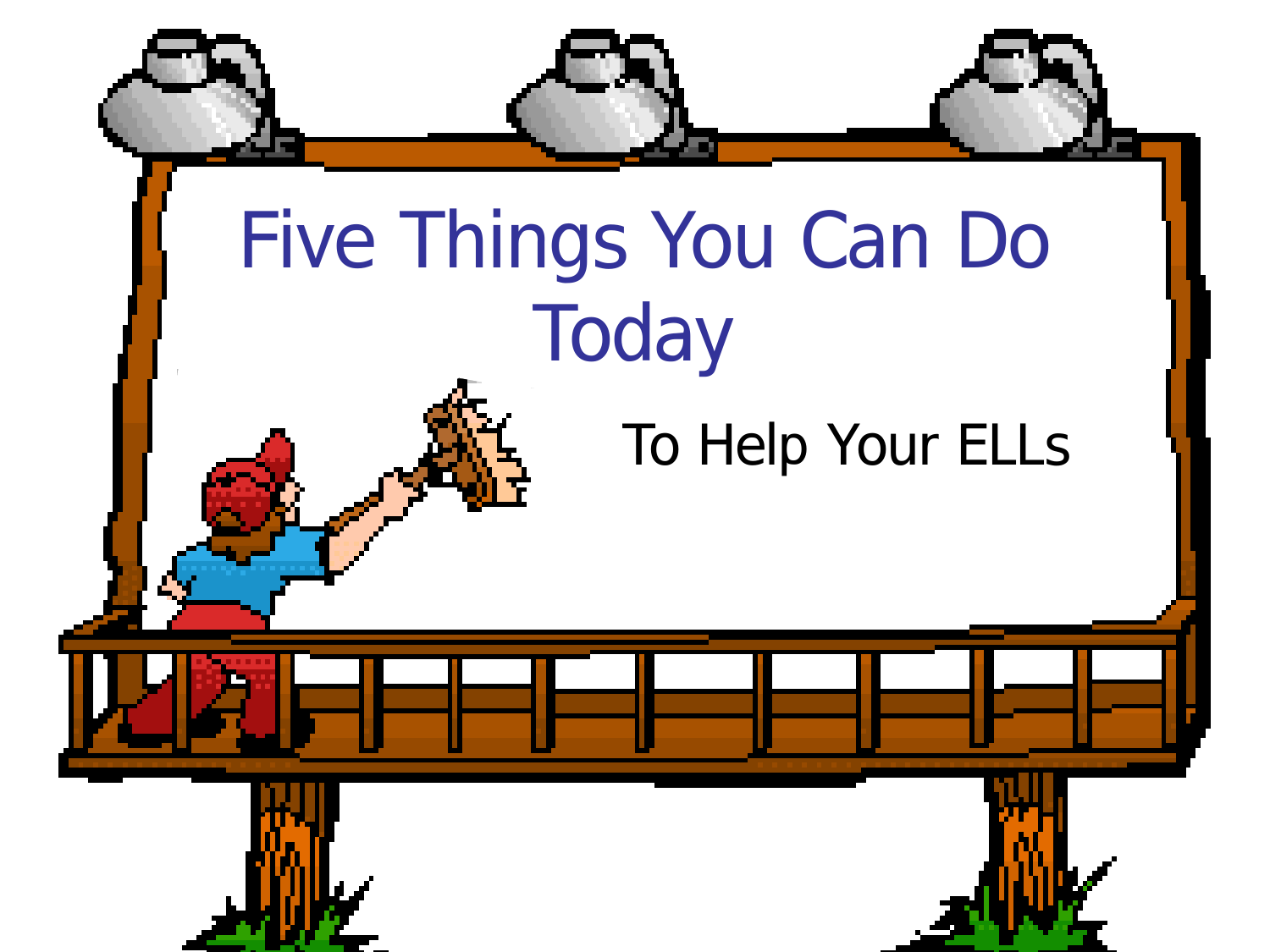

# Five Things You Can Do Today
To Help Your ELLs